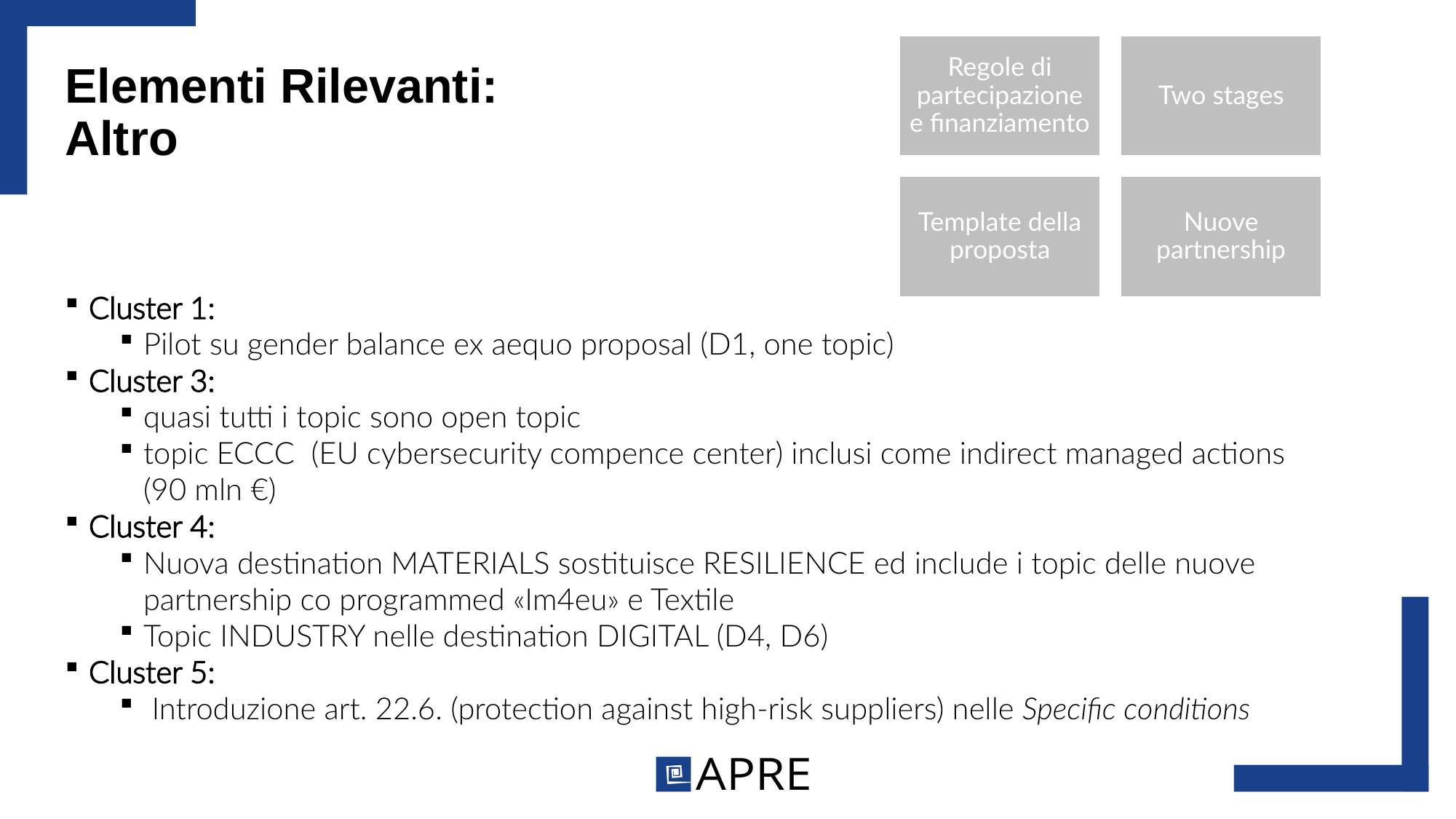

Regole di partecipazione e finanziamento
Two stages
Template della proposta
Nuove partnership
# Elementi Rilevanti: Altro
Cluster 1:
Pilot su gender balance ex aequo proposal (D1, one topic)
Cluster 3:
quasi tutti i topic sono open topic
topic ECCC  (EU cybersecurity compence center) inclusi come indirect managed actions (90 mln €)
Cluster 4:
Nuova destination MATERIALS sostituisce RESILIENCE ed include i topic delle nuove partnership co programmed «Im4eu» e Textile
Topic INDUSTRY nelle destination DIGITAL (D4, D6)
Cluster 5:
 Introduzione art. 22.6. (protection against high-risk suppliers) nelle Specific conditions